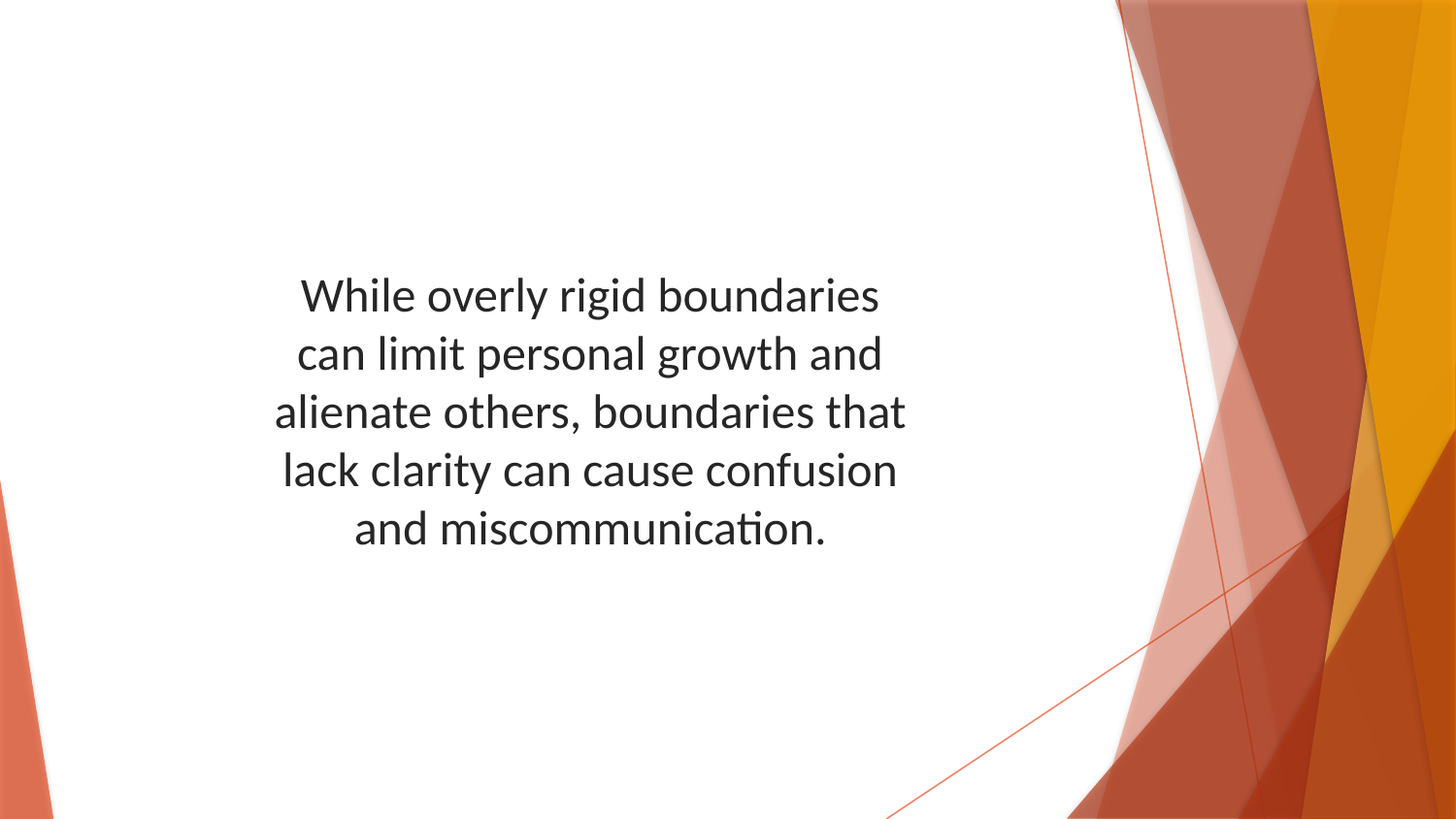

While overly rigid boundaries can limit personal growth and alienate others, boundaries that lack clarity can cause confusion and miscommunication.